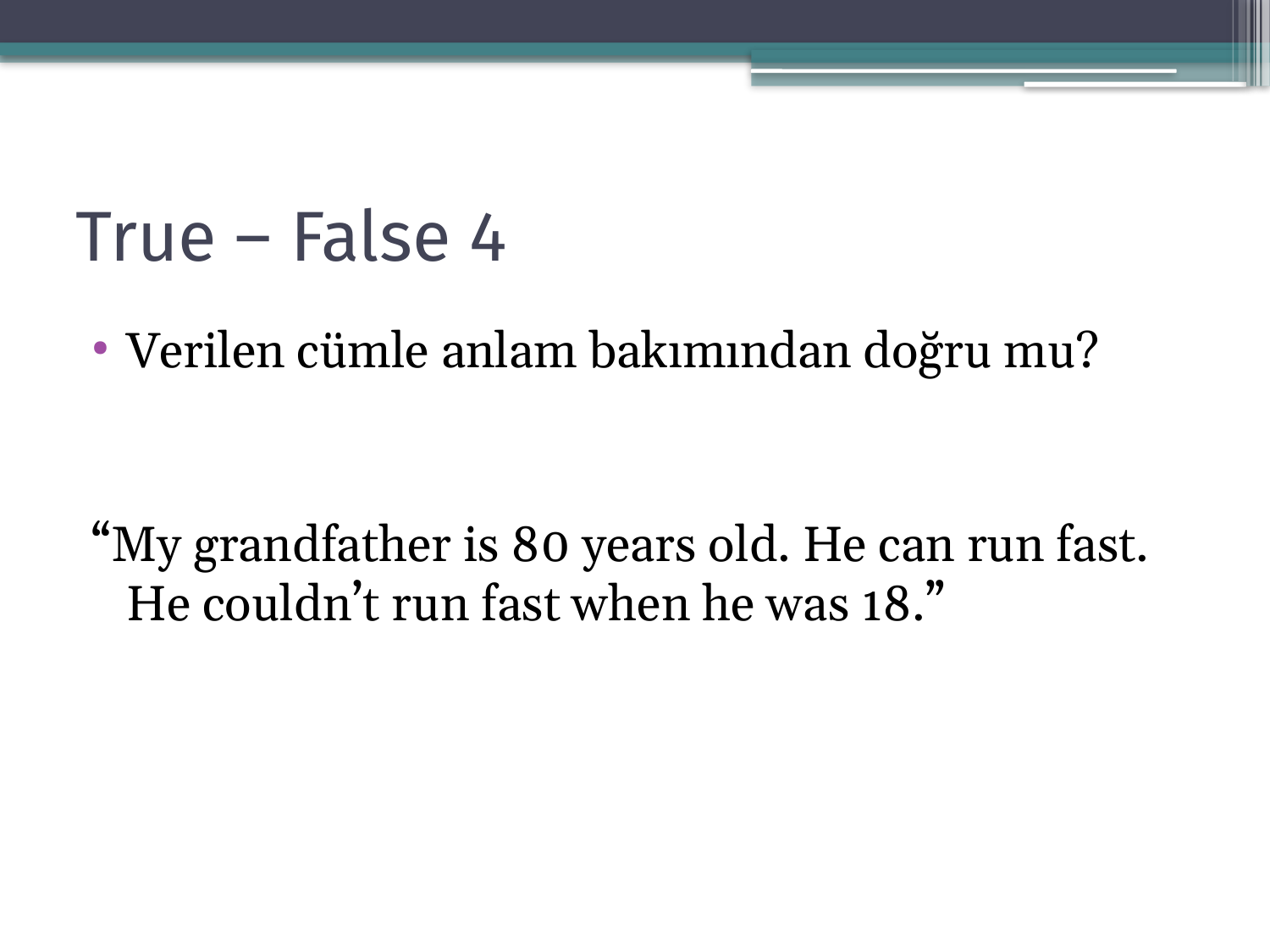

# True – False 4
Verilen cümle anlam bakımından doğru mu?

“My grandfather is 80 years old. He can run fast. He couldn’t run fast when he was 18.”